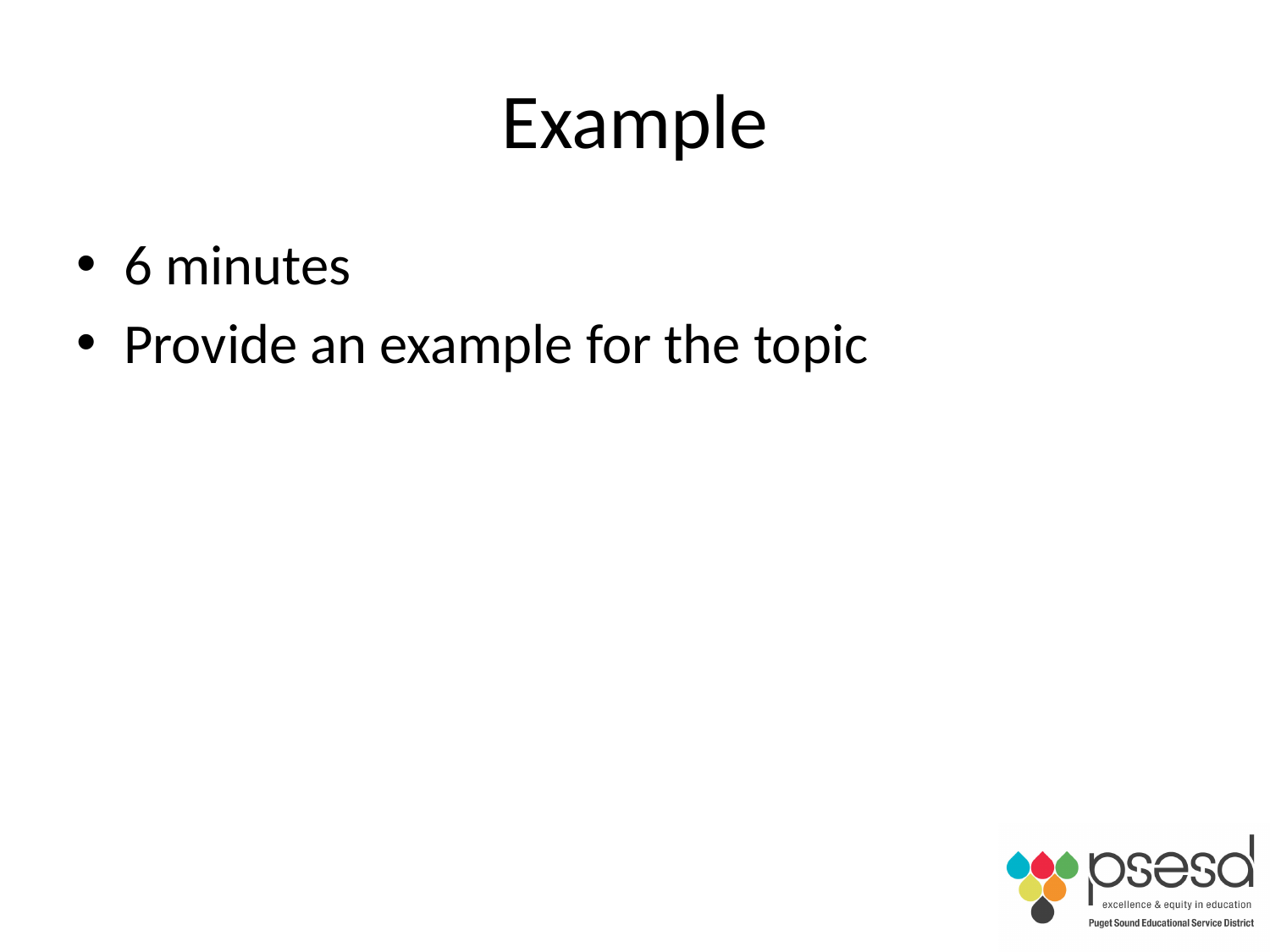

# Example
6 minutes
Provide an example for the topic